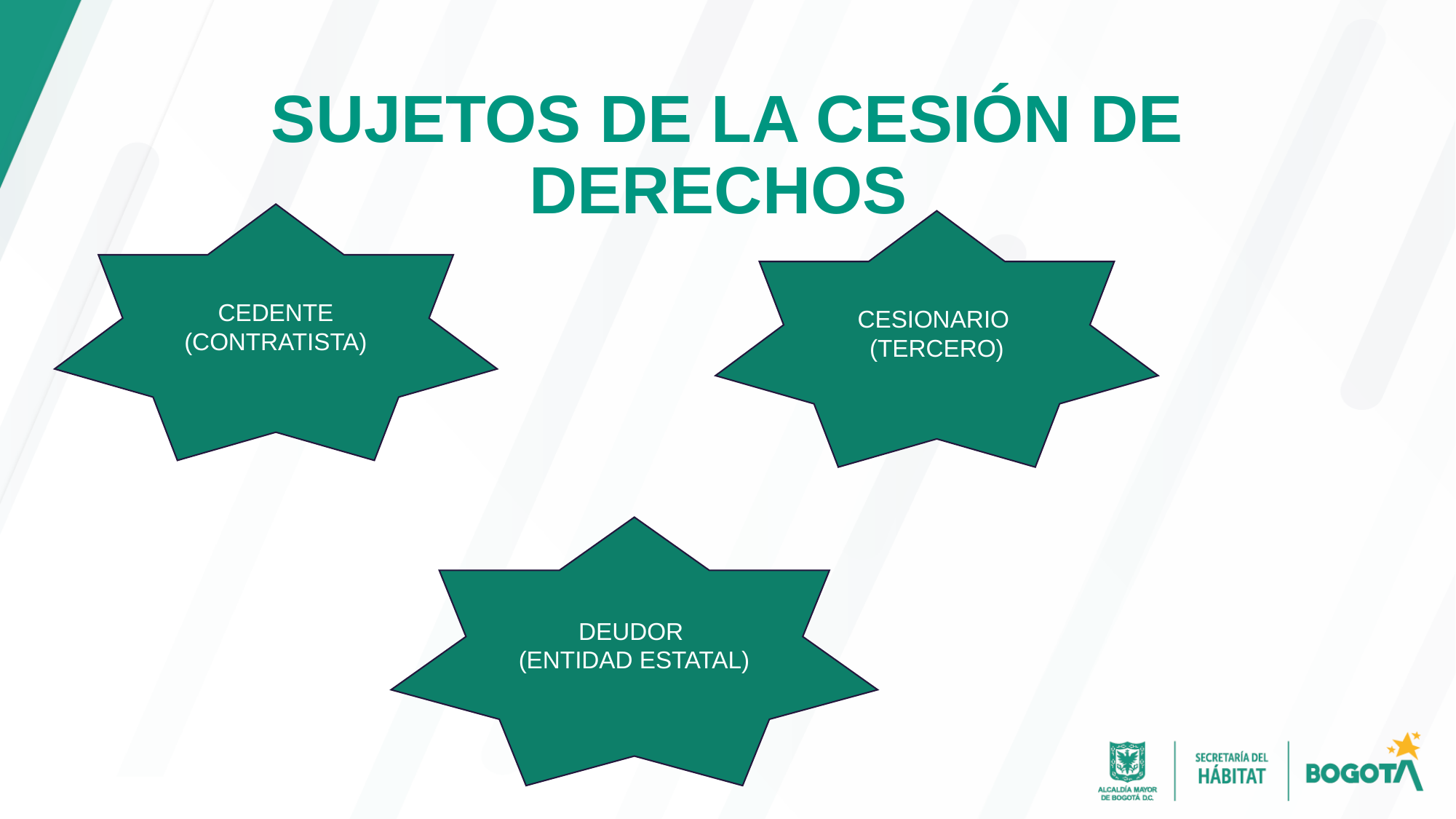

SUJETOS DE LA CESIÓN DE DERECHOS
CEDENTE
(CONTRATISTA)
CESIONARIO
(TERCERO)
DEUDOR
(ENTIDAD ESTATAL)